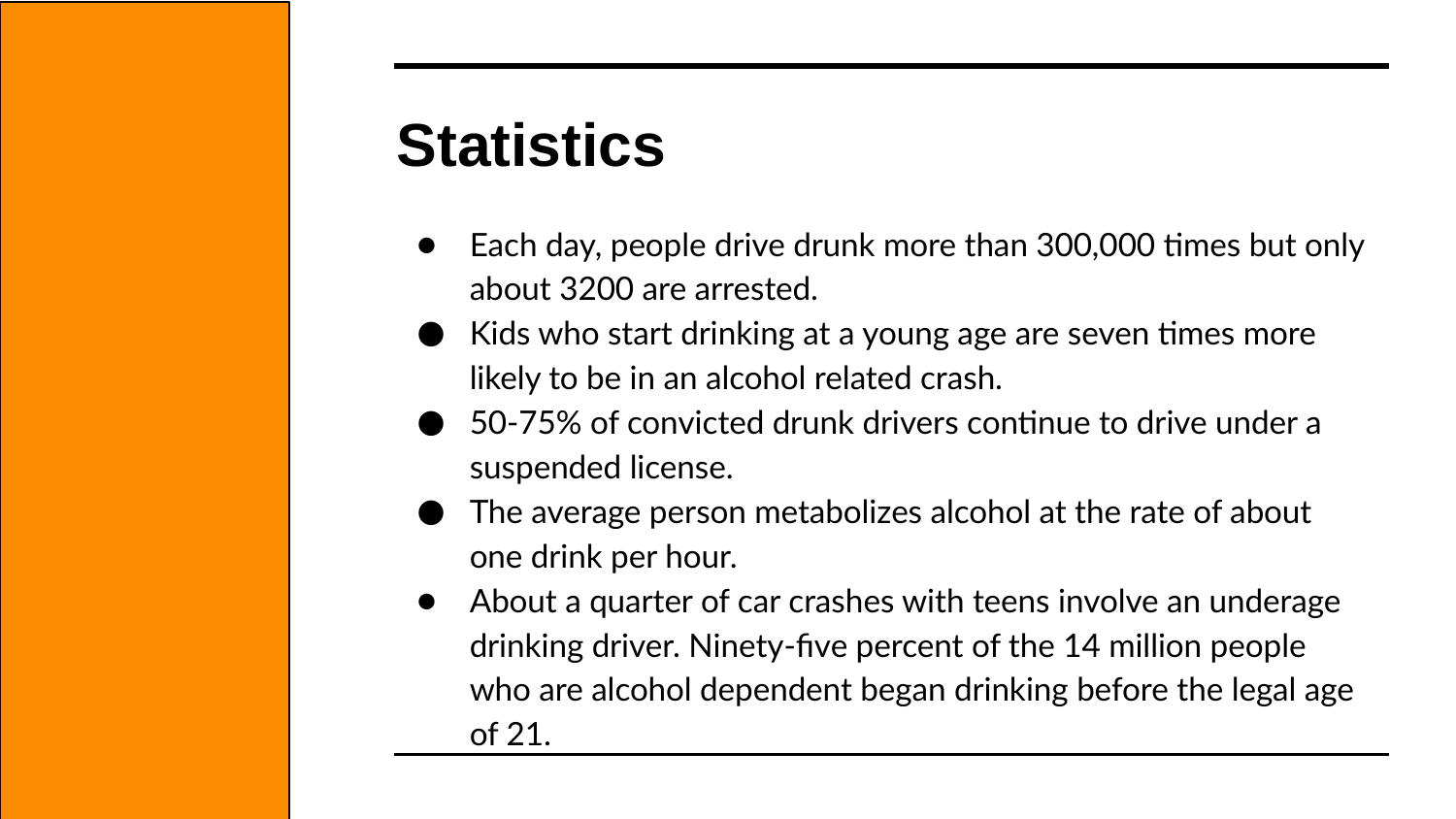

# Statistics
Each day, people drive drunk more than 300,000 times but only about 3200 are arrested.
Kids who start drinking at a young age are seven times more likely to be in an alcohol related crash.
50-75% of convicted drunk drivers continue to drive under a suspended license.
The average person metabolizes alcohol at the rate of about one drink per hour.
About a quarter of car crashes with teens involve an underage drinking driver. Ninety-five percent of the 14 million people who are alcohol dependent began drinking before the legal age of 21.